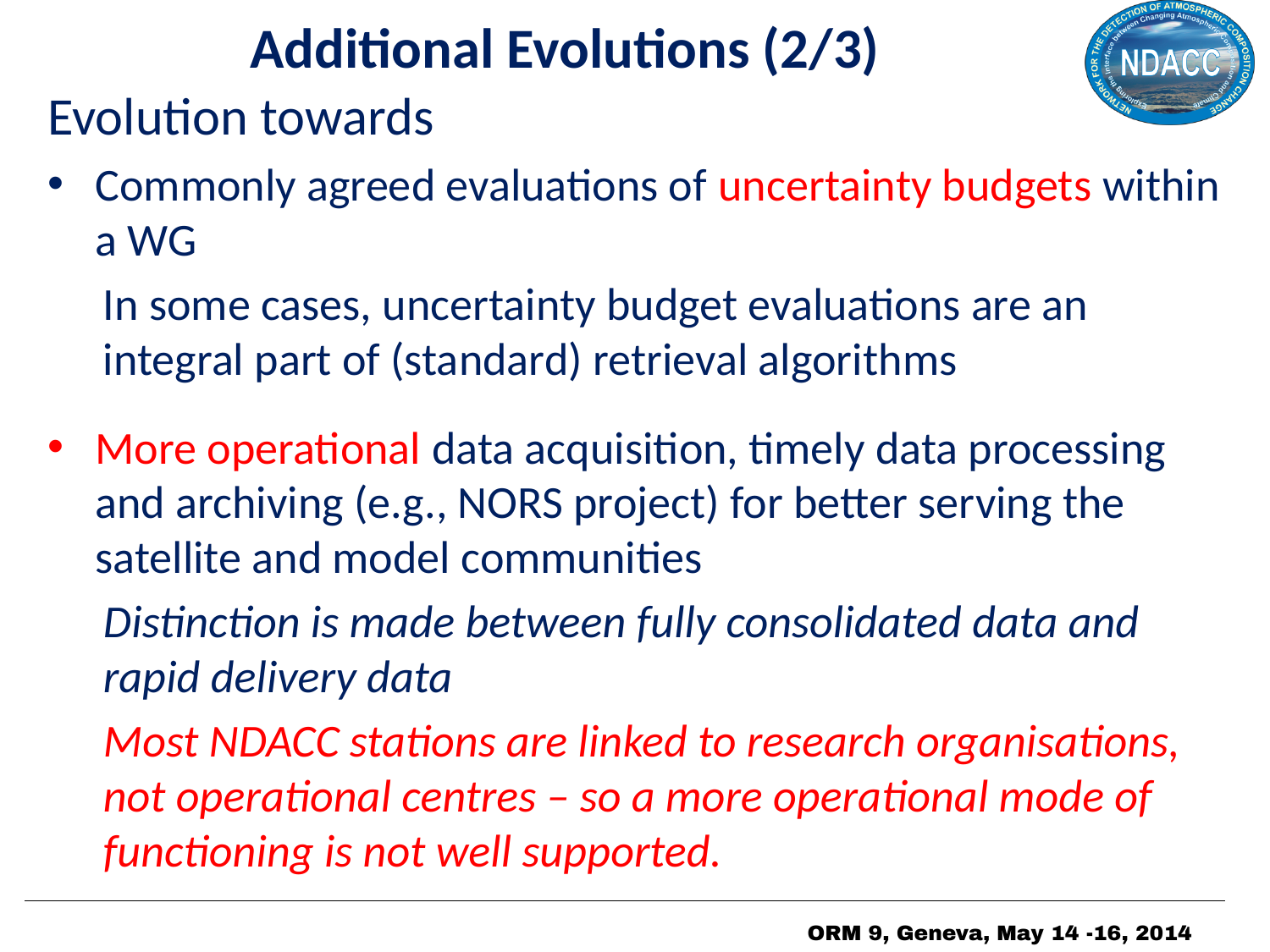

# Additional Evolutions (2/3)
Evolution towards
Commonly agreed evaluations of uncertainty budgets within a WG
In some cases, uncertainty budget evaluations are an integral part of (standard) retrieval algorithms

More operational data acquisition, timely data processing and archiving (e.g., NORS project) for better serving the satellite and model communities
Distinction is made between fully consolidated data and rapid delivery data
Most NDACC stations are linked to research organisations, not operational centres – so a more operational mode of functioning is not well supported.